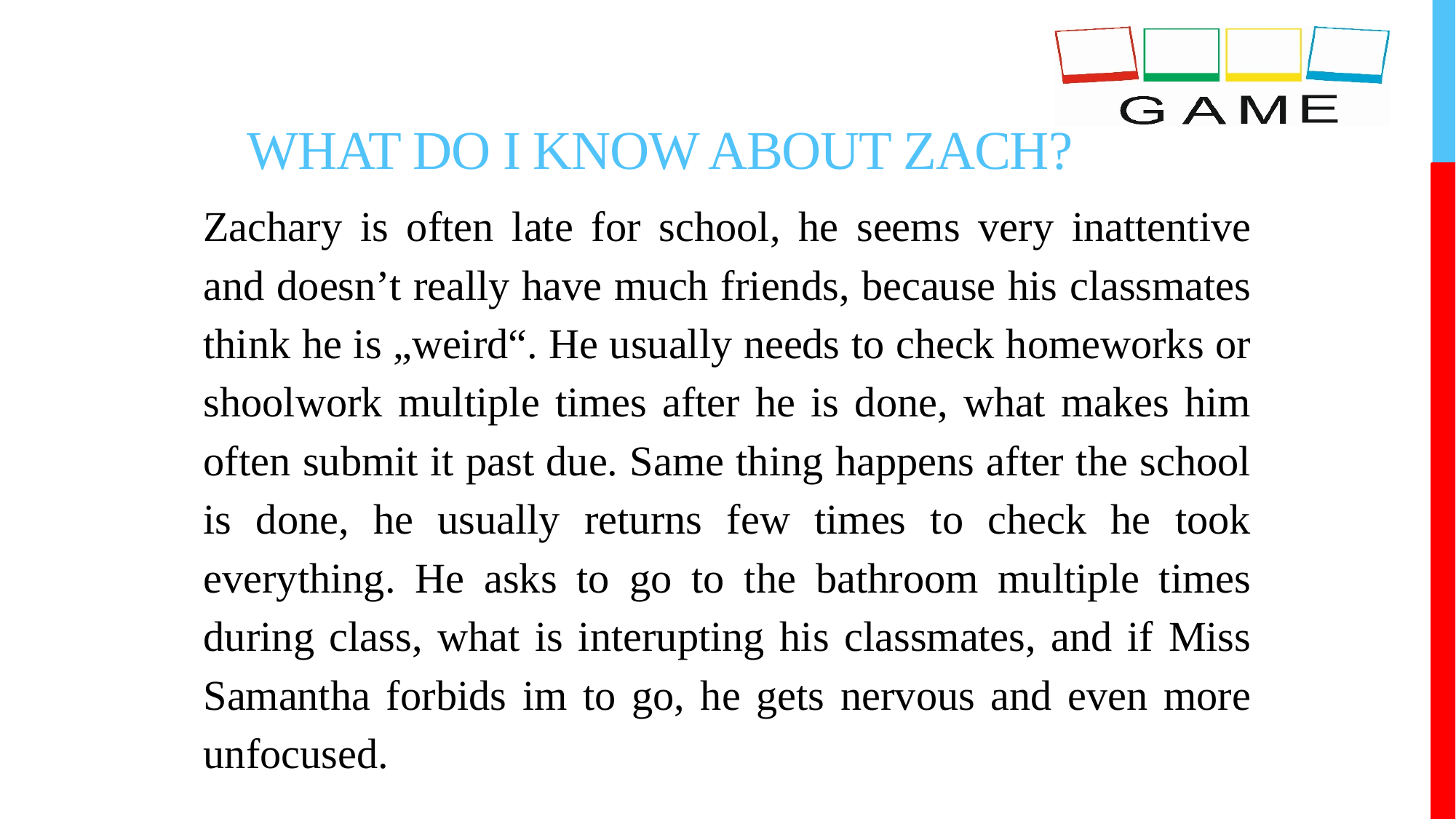

# What do i know about ZACH?
Zachary is often late for school, he seems very inattentive and doesn’t really have much friends, because his classmates think he is „weird“. He usually needs to check homeworks or shoolwork multiple times after he is done, what makes him often submit it past due. Same thing happens after the school is done, he usually returns few times to check he took everything. He asks to go to the bathroom multiple times during class, what is interupting his classmates, and if Miss Samantha forbids im to go, he gets nervous and even more unfocused.